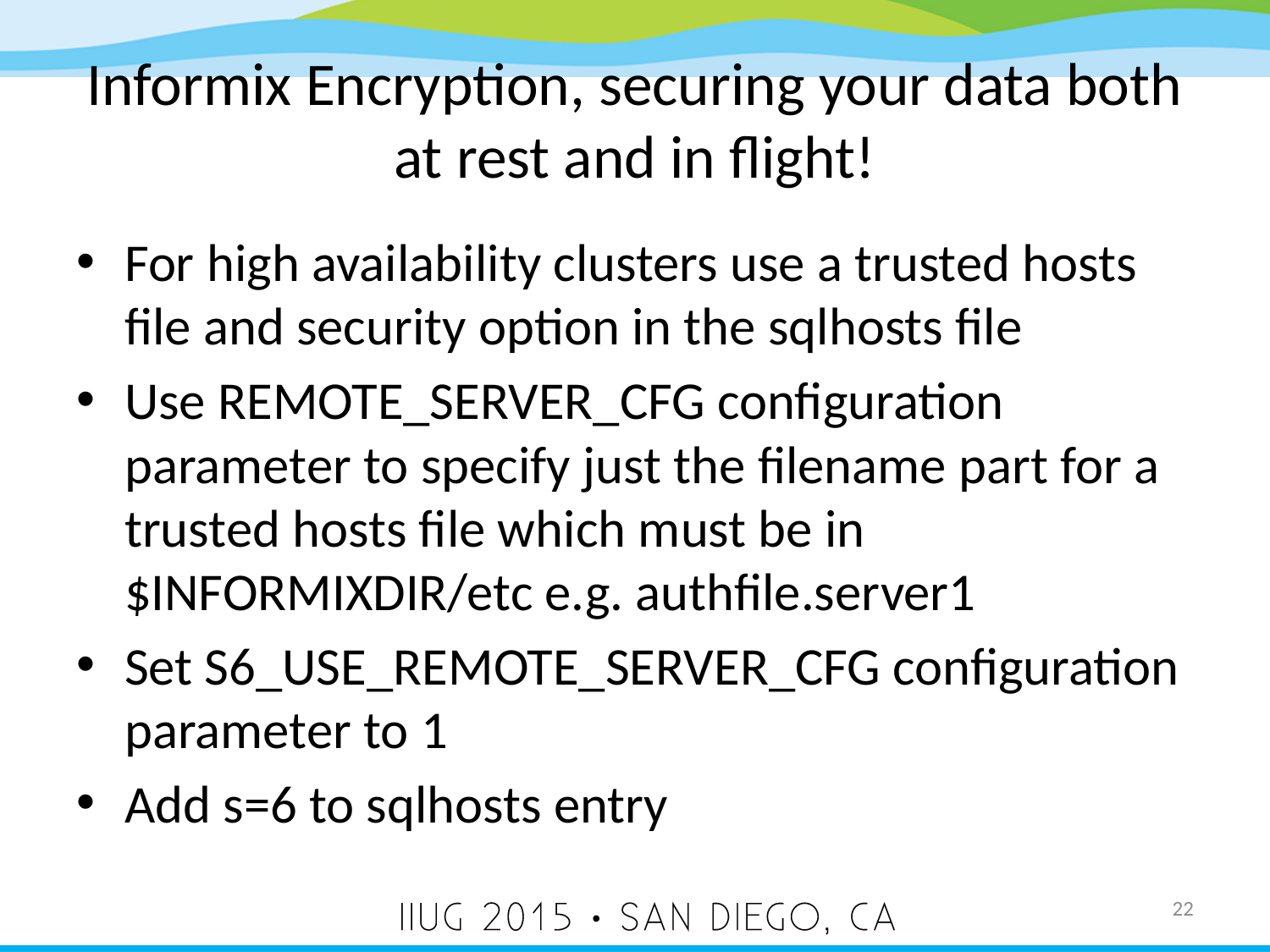

# Informix Encryption, securing your data both at rest and in flight!
For high availability clusters use a trusted hosts file and security option in the sqlhosts file
Use REMOTE_SERVER_CFG configuration parameter to specify just the filename part for a trusted hosts file which must be in $INFORMIXDIR/etc e.g. authfile.server1
Set S6_USE_REMOTE_SERVER_CFG configuration parameter to 1
Add s=6 to sqlhosts entry
22